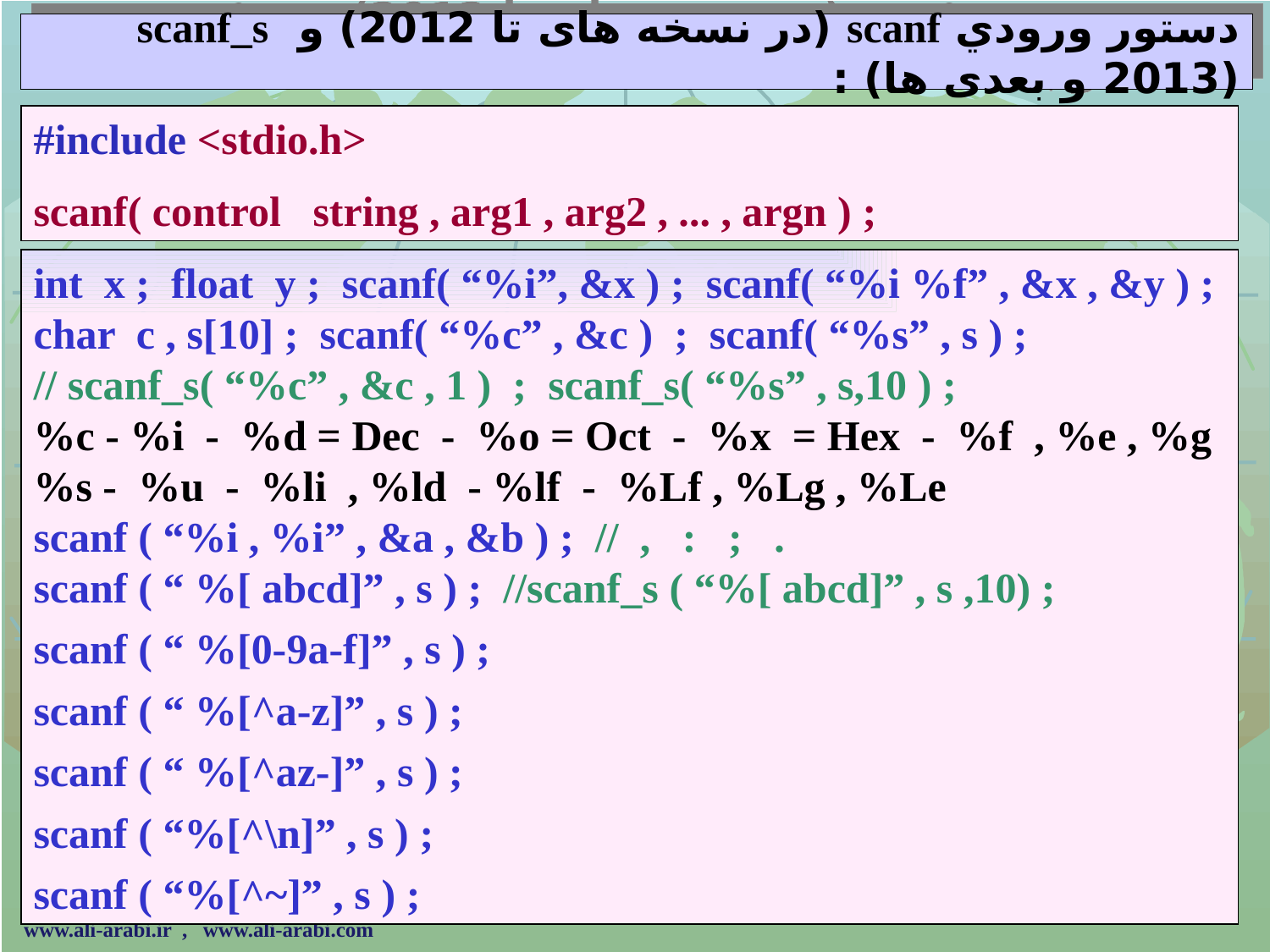

# دستور ورودي scanf (در نسخه های تا 2012) و  scanf_s (2013 و بعدی ها) :
#include <stdio.h>
scanf( control   string , arg1 , arg2 , ... , argn ) ;
int  x ;  float  y ;  scanf( “%i”, &x ) ;  scanf( “%i %f” , &x , &y ) ;
char  c , s[10] ;  scanf( “%c” , &c )  ;  scanf( “%s” , s ) ;
// scanf_s( “%c” , &c , 1 )  ;  scanf_s( “%s” , s,10 ) ;
%c - %i  -  %d = Dec  -  %o = Oct  -  %x  = Hex  -  %f  , %e , %g
%s -  %u  -  %li  , %ld  - %lf  -  %Lf , %Lg , %Le
scanf ( “%i , %i” , &a , &b ) ;  //  ,   :   ;   .
scanf ( “ %[ abcd]” , s ) ;  //scanf_s ( “%[ abcd]” , s ,10) ;
scanf ( “ %[0-9a-f]” , s ) ;
scanf ( “ %[^a-z]” , s ) ;
scanf ( “ %[^az-]” , s ) ;
scanf ( “%[^\n]” , s ) ;
scanf ( “%[^~]” , s ) ;